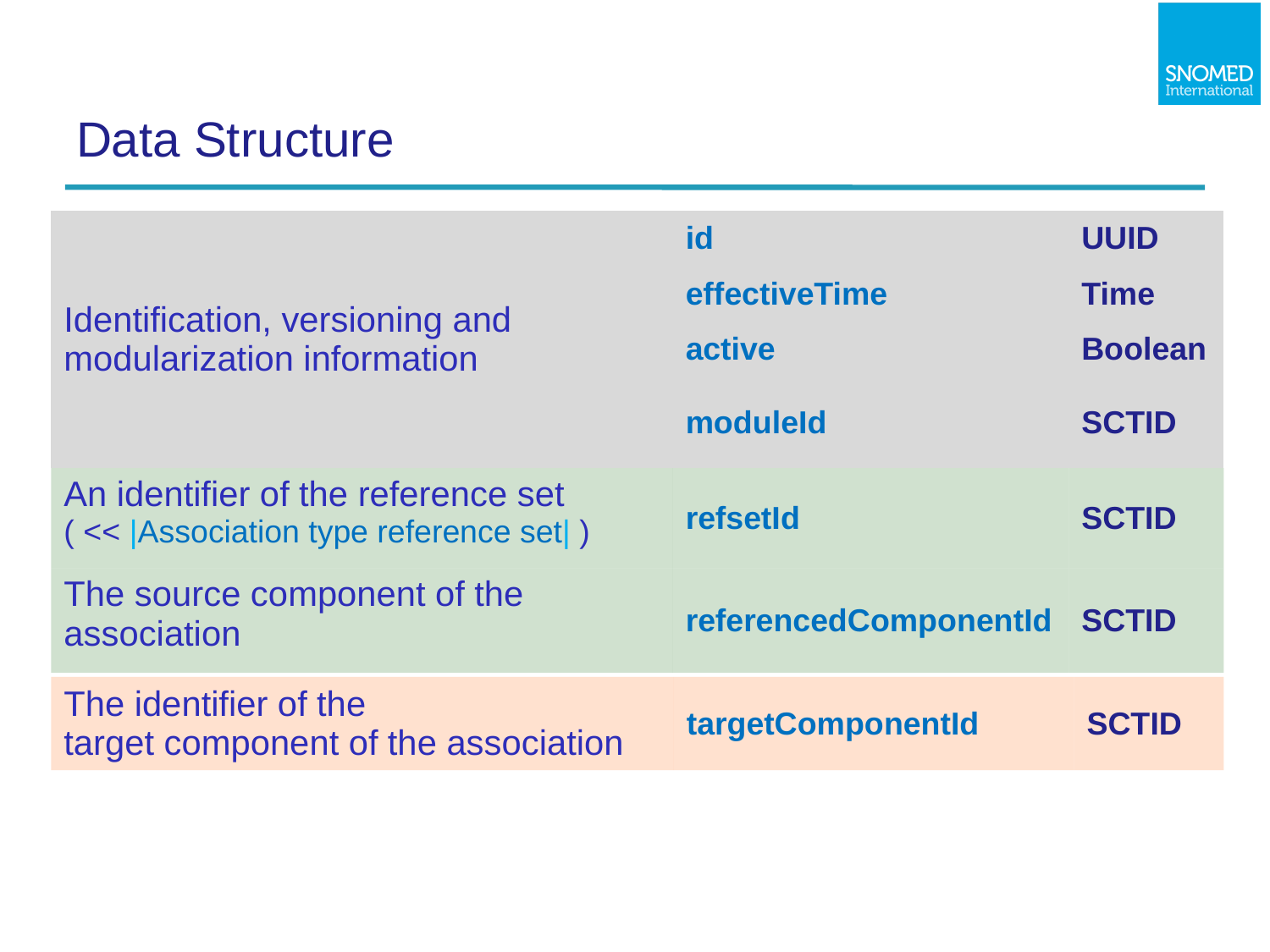

# Data Structure
| Identification, versioning and modularization information | id | UUID |
| --- | --- | --- |
|  | effectiveTime | Time |
|  | active | Boolean |
|  | moduleId | SCTID |
| An identifier of the reference set ( << |Association type reference set| ) | refsetId | SCTID |
| The source component of the association | referencedComponentId | SCTID |
| The identifier of the target component of the association | targetComponentId | SCTID |
| --- | --- | --- |